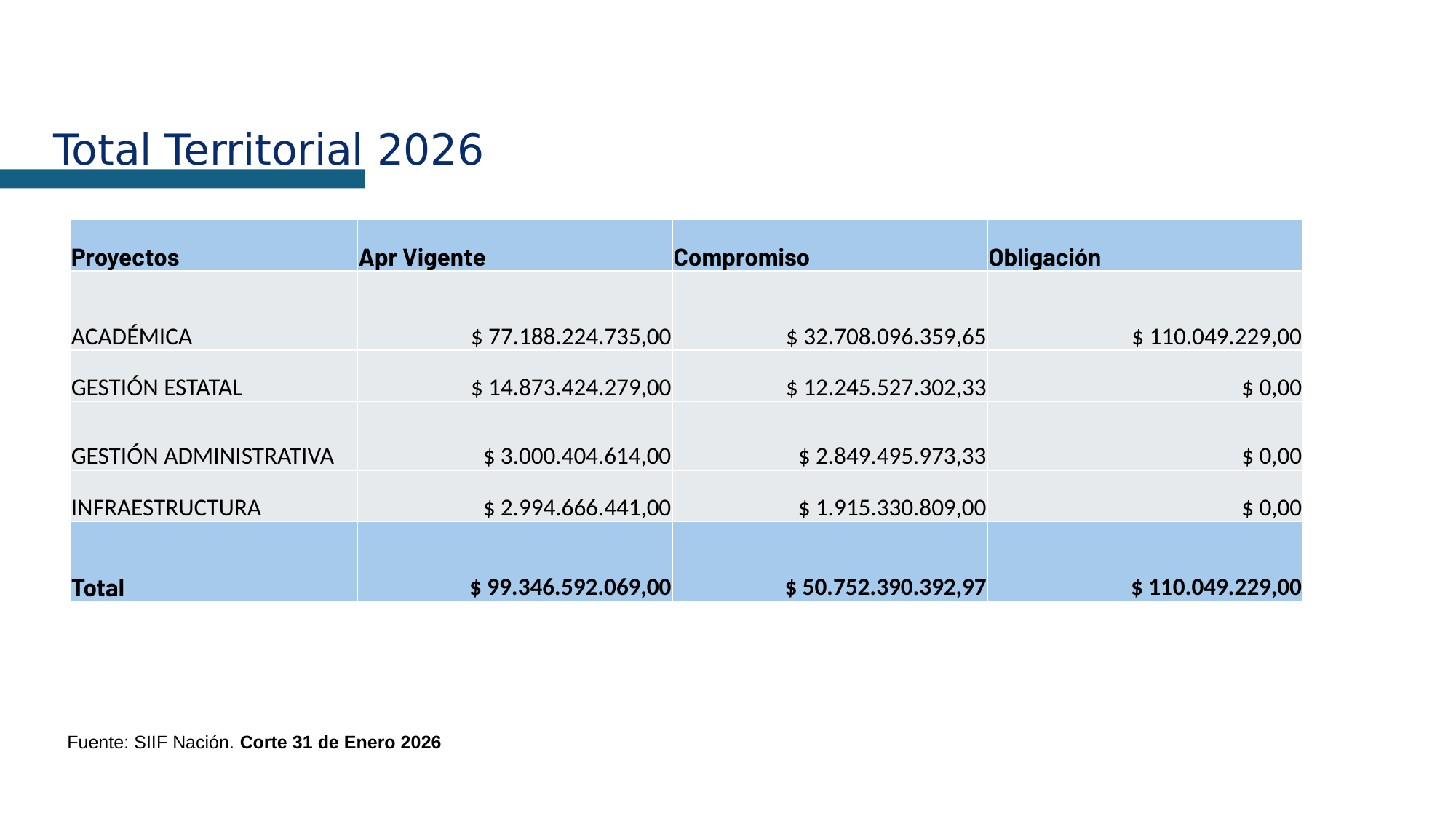

Total Territorial 2026

| Proyectos | Apr Vigente | Compromiso | Obligación |
| --- | --- | --- | --- |
| ACADÉMICA | $ 77.188.224.735,00 | $ 32.708.096.359,65 | $ 110.049.229,00 |
| GESTIÓN ESTATAL | $ 14.873.424.279,00 | $ 12.245.527.302,33 | $ 0,00 |
| GESTIÓN ADMINISTRATIVA | $ 3.000.404.614,00 | $ 2.849.495.973,33 | $ 0,00 |
| INFRAESTRUCTURA | $ 2.994.666.441,00 | $ 1.915.330.809,00 | $ 0,00 |
| Total | $ 99.346.592.069,00 | $ 50.752.390.392,97 | $ 110.049.229,00 |
Fuente: SIIF Nación. Corte 31 de Enero 2026